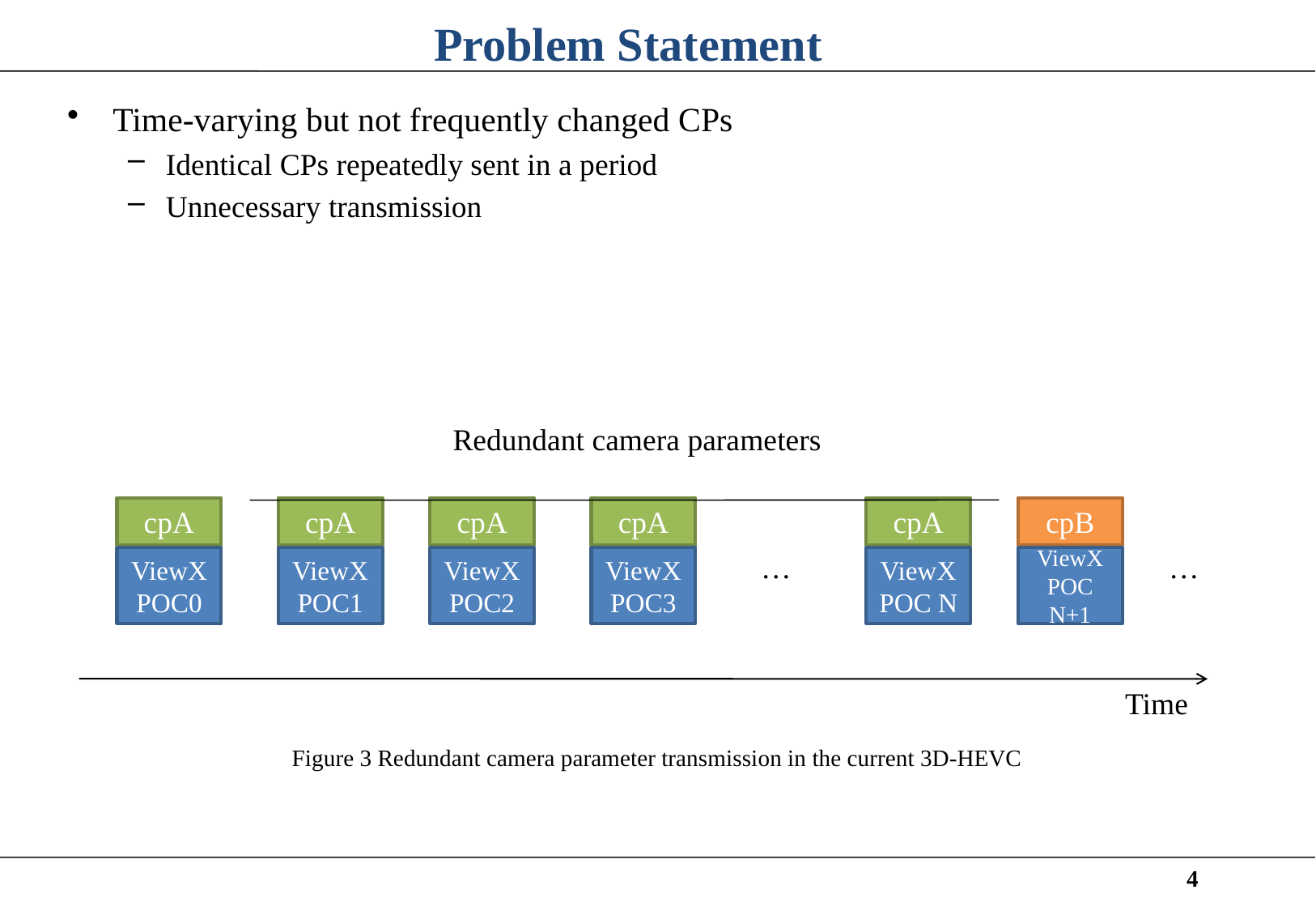

# Problem Statement
Time-varying but not frequently changed CPs
Identical CPs repeatedly sent in a period
Unnecessary transmission

Redundant camera parameters
cpA
cpA
cpA
cpA
cpA
cpB
…
…
ViewX
POC0
ViewX
POC1
ViewX
POC2
ViewX
POC3
ViewX
POC N
ViewX
POC N+1
Time
Figure 3 Redundant camera parameter transmission in the current 3D-HEVC
4